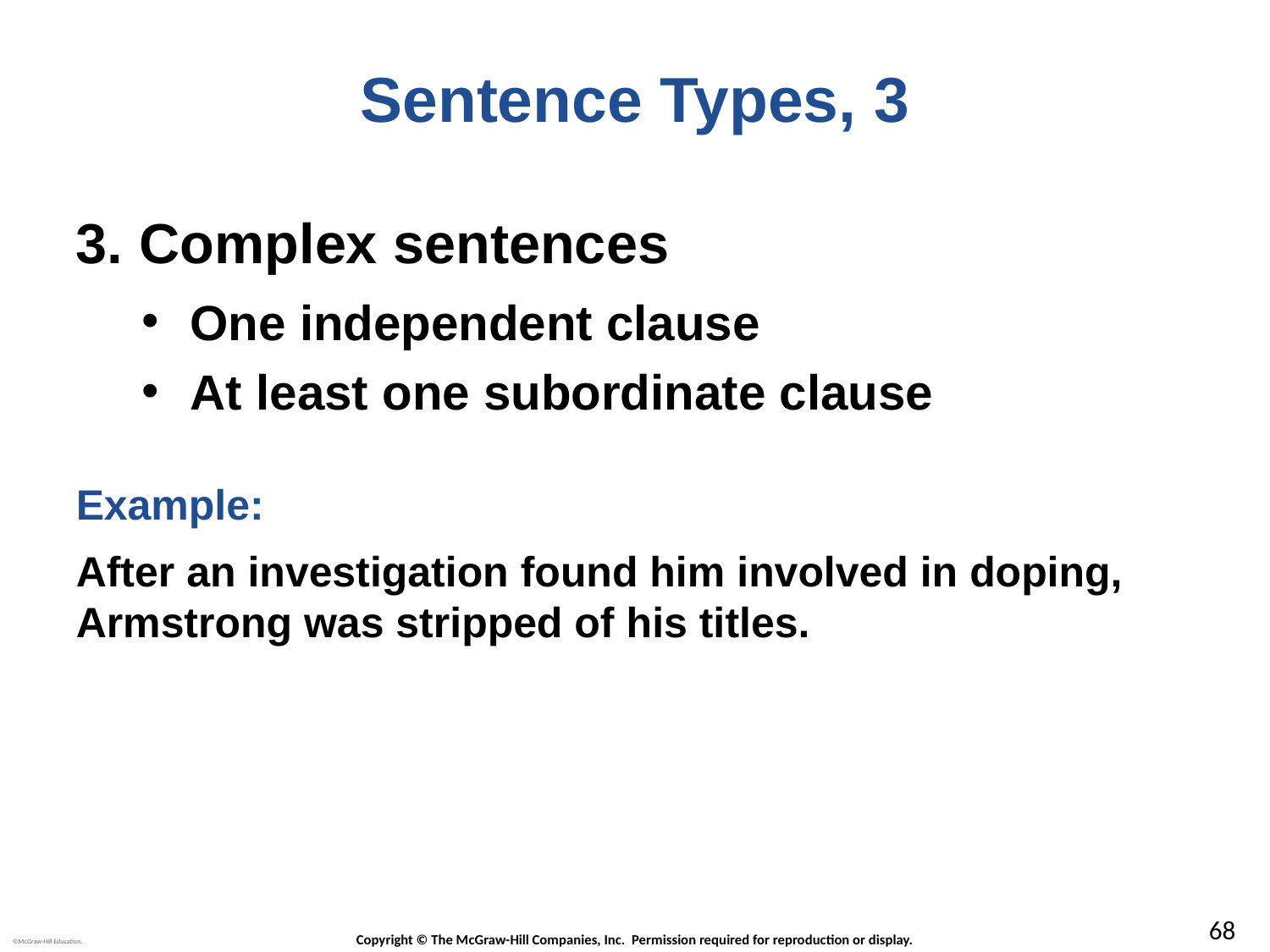

# Sentence Types, 3
Complex sentences
One independent clause
At least one subordinate clause
Example:
After an investigation found him involved in doping, Armstrong was stripped of his titles.